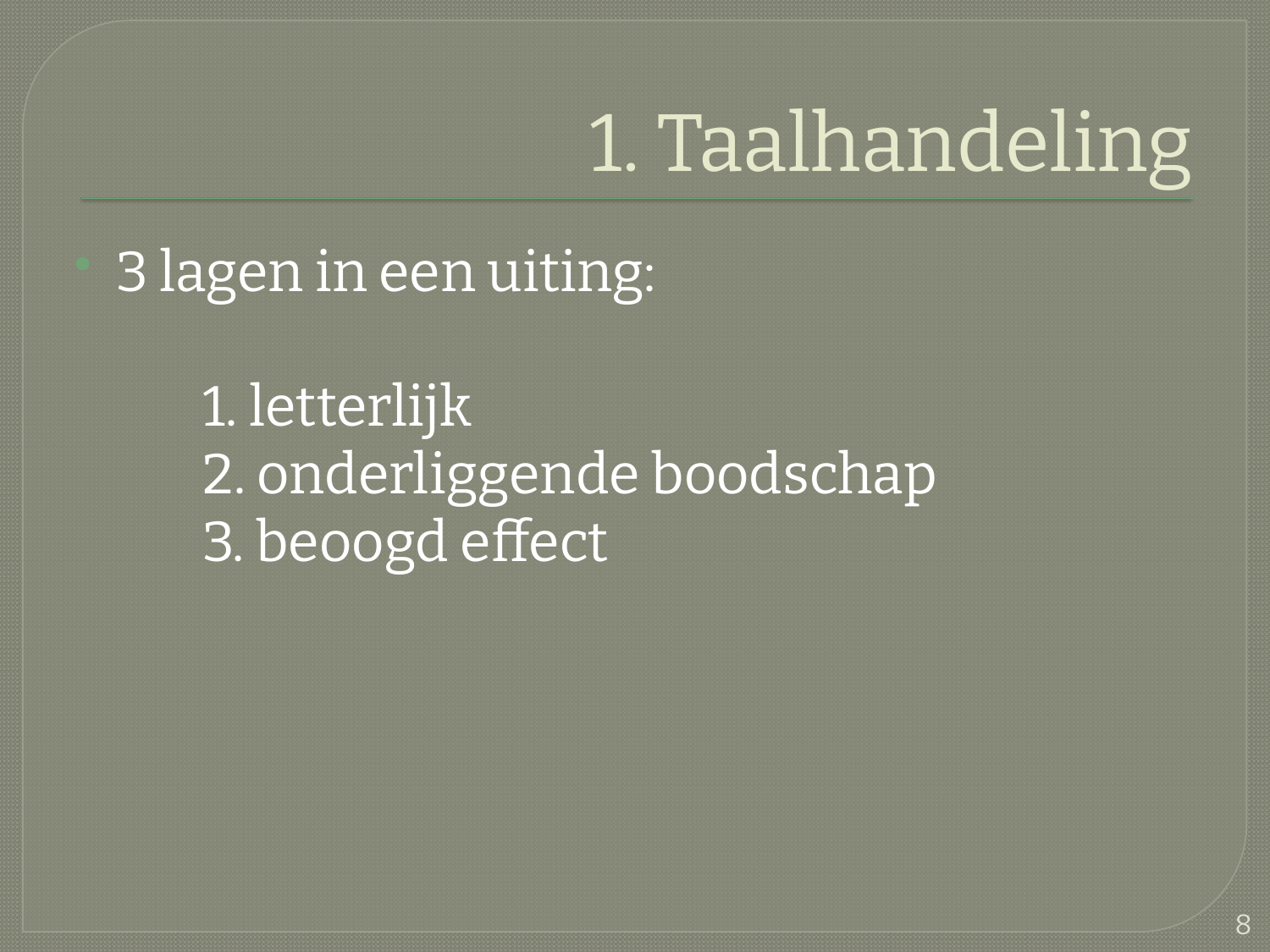

# 1. Taalhandeling
3 lagen in een uiting:

	1. letterlijk
	2. onderliggende boodschap
	3. beoogd effect
8